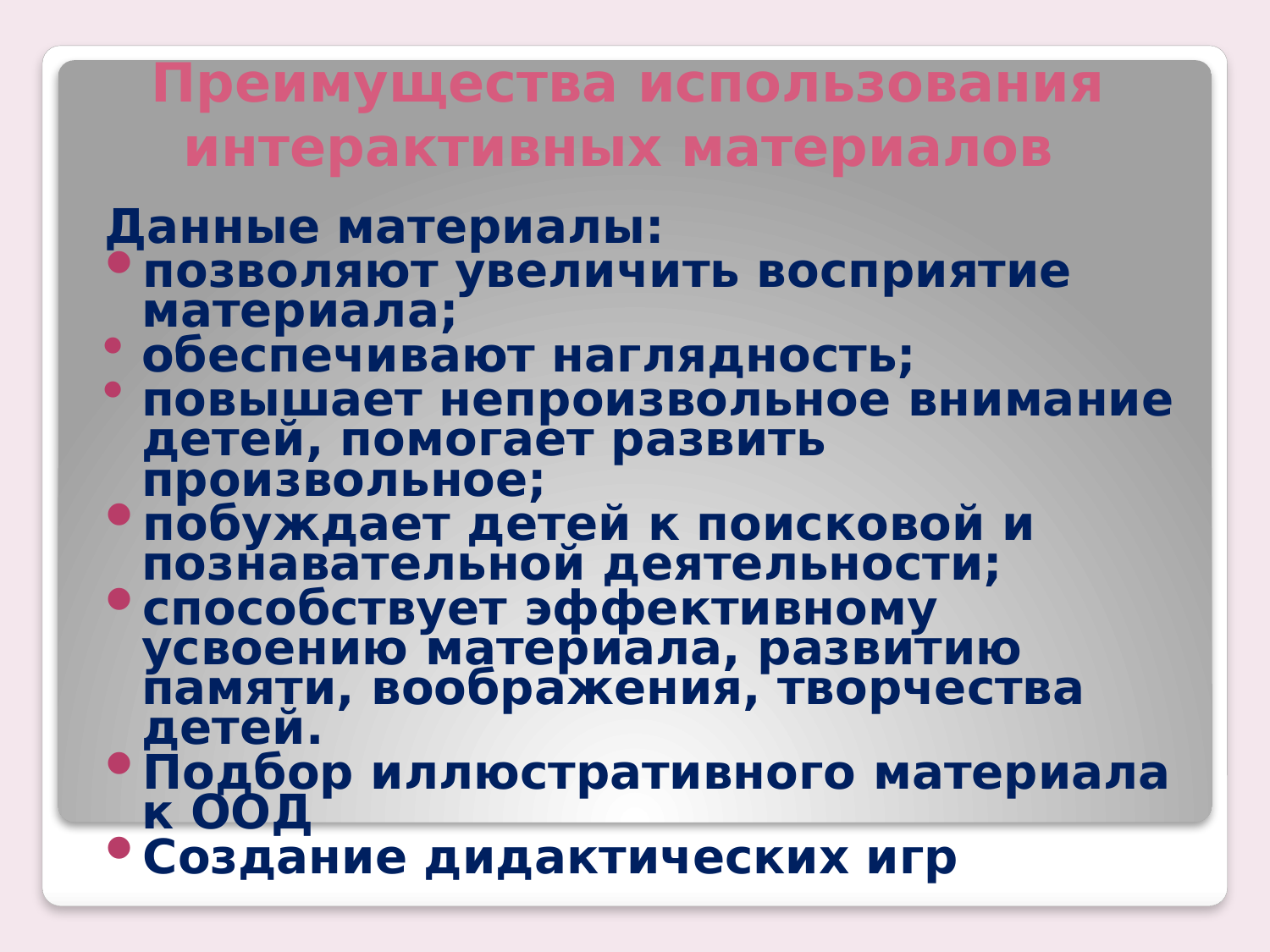

# Преимущества использования интерактивных материалов
Данные материалы:
позволяют увеличить восприятие материала;
обеспечивают наглядность;
повышает непроизвольное внимание детей, помогает развить произвольное;
побуждает детей к поисковой и познавательной деятельности;
способствует эффективному усвоению материала, развитию памяти, воображения, творчества детей.
Подбор иллюстративного материала к ООД
Создание дидактических игр